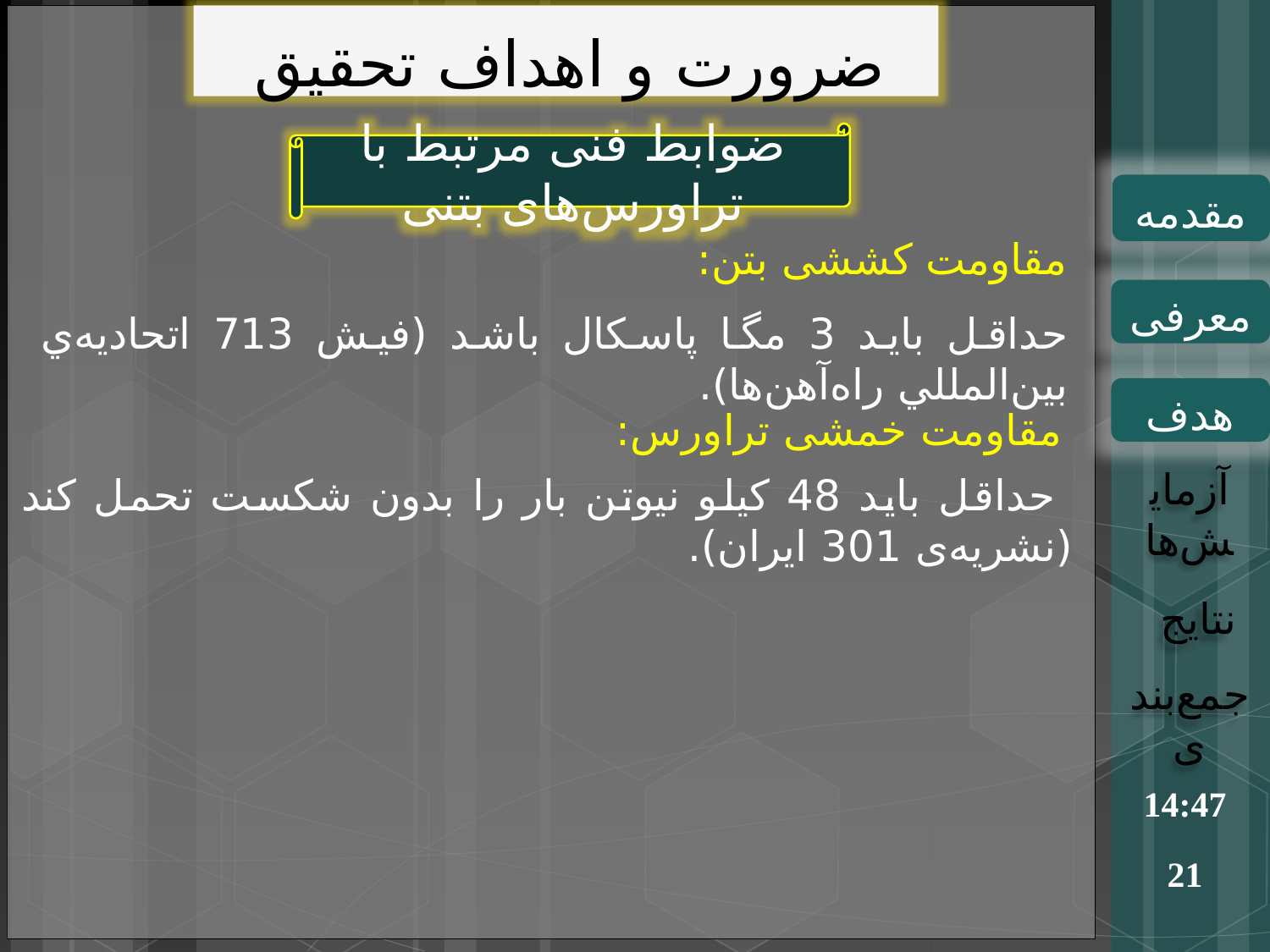

ضرورت و اهداف تحقیق
ضوابط فنی مرتبط با تراورس‌های بتنی
مقدمه
مقاومت کششی بتن:

حداقل باید 3 مگا پاسکال باشد (فيش 713 اتحاديه‌ي بين‌المللي راه‌آهن‌ها).
معرفی
هدف
مقاومت خمشی تراورس:

 حداقل باید 48 کیلو نیوتن بار را بدون شکست تحمل کند (نشریه‌ی 301 ایران).
آزمایش‌ها
نتایج
جمع‌بندی